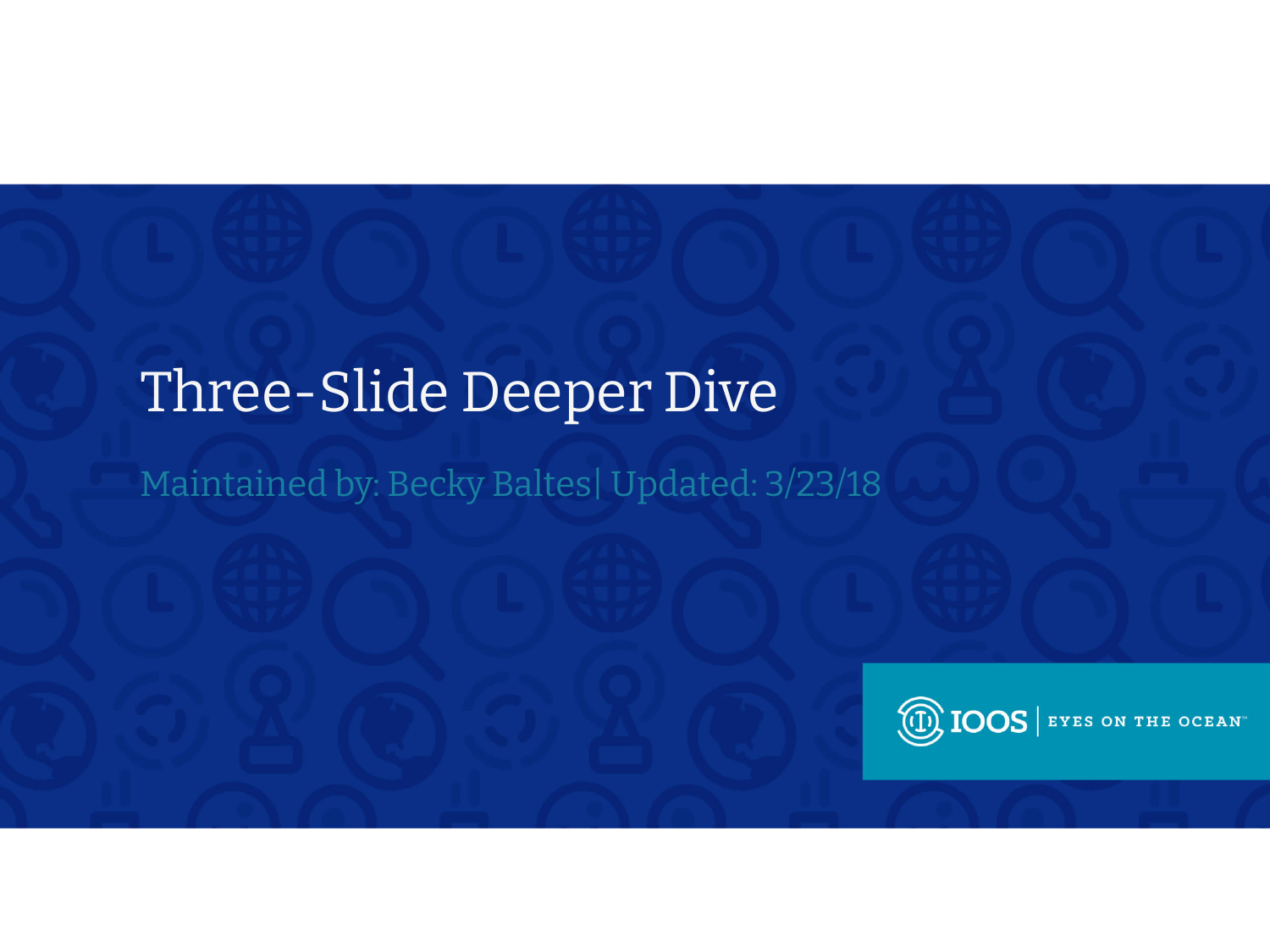

Three-Slide Deeper Dive
Maintained by: Becky Baltes| Updated: 3/23/18